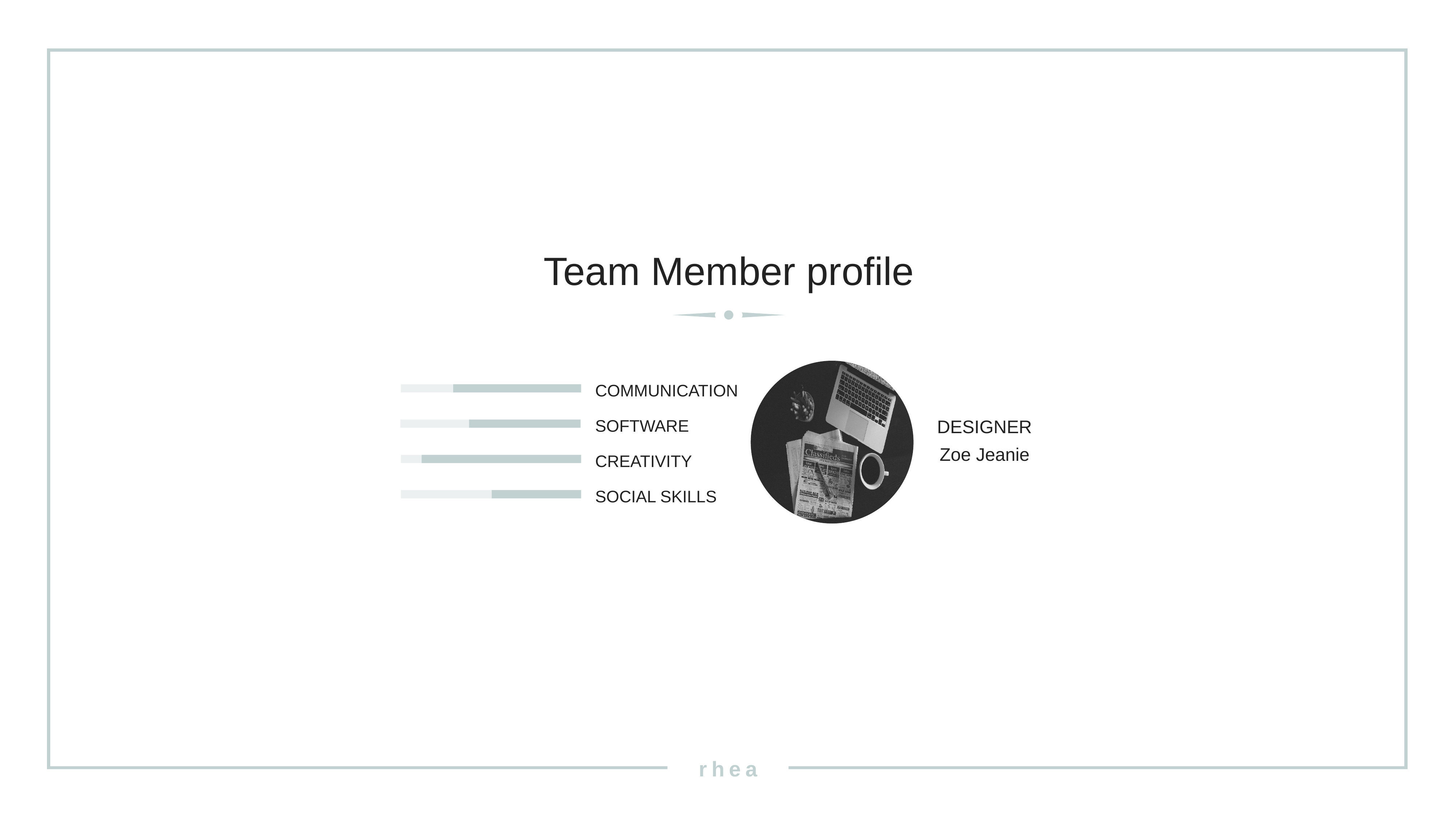

Team Member profile

COMMUNICATION

SOFTWARE
DESIGNER

Zoe Jeanie
CREATIVITY

SOCIAL SKILLS